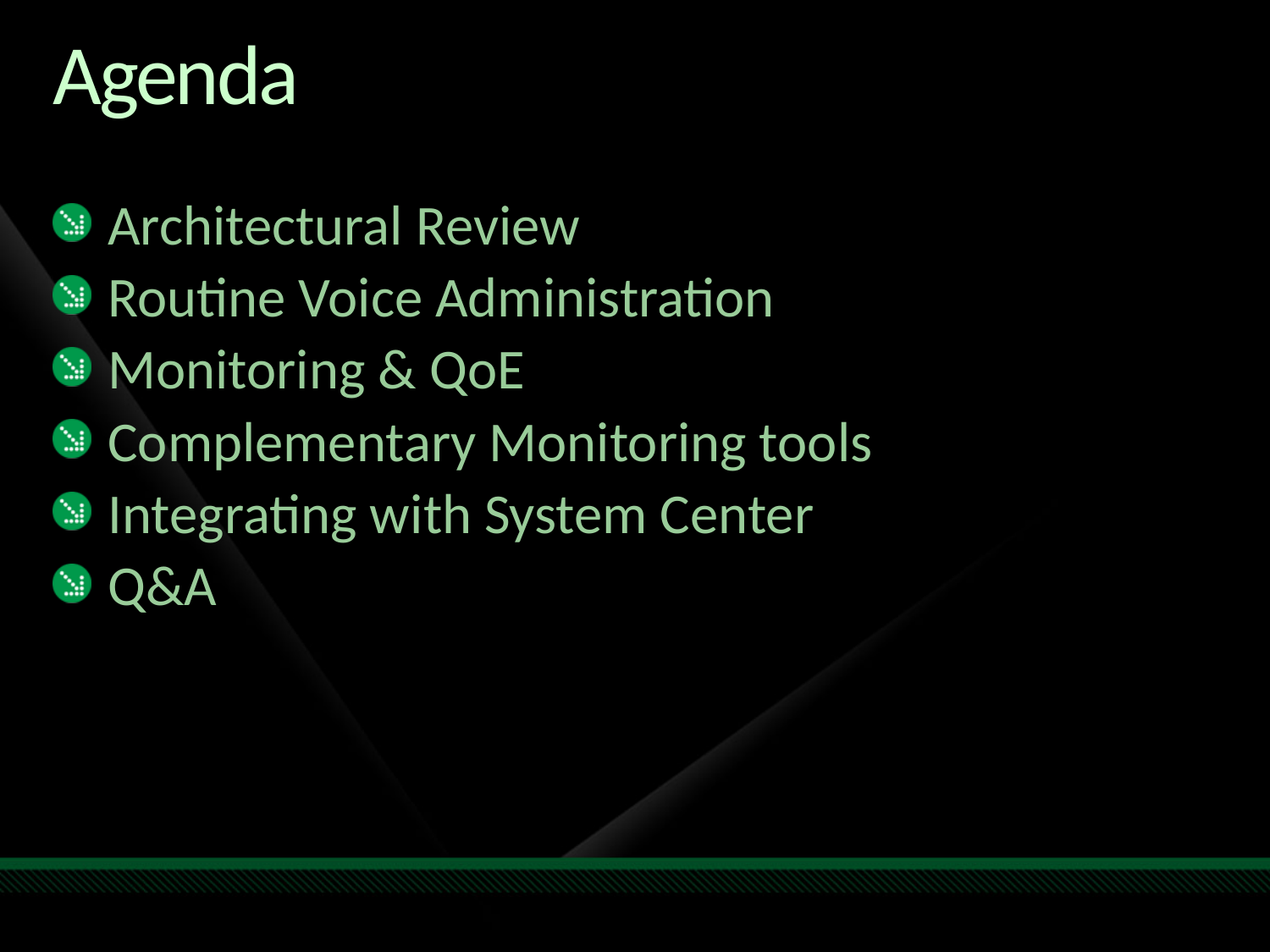

# Agenda
Architectural Review
Routine Voice Administration
Monitoring & QoE
Complementary Monitoring tools
Integrating with System Center
Q&A